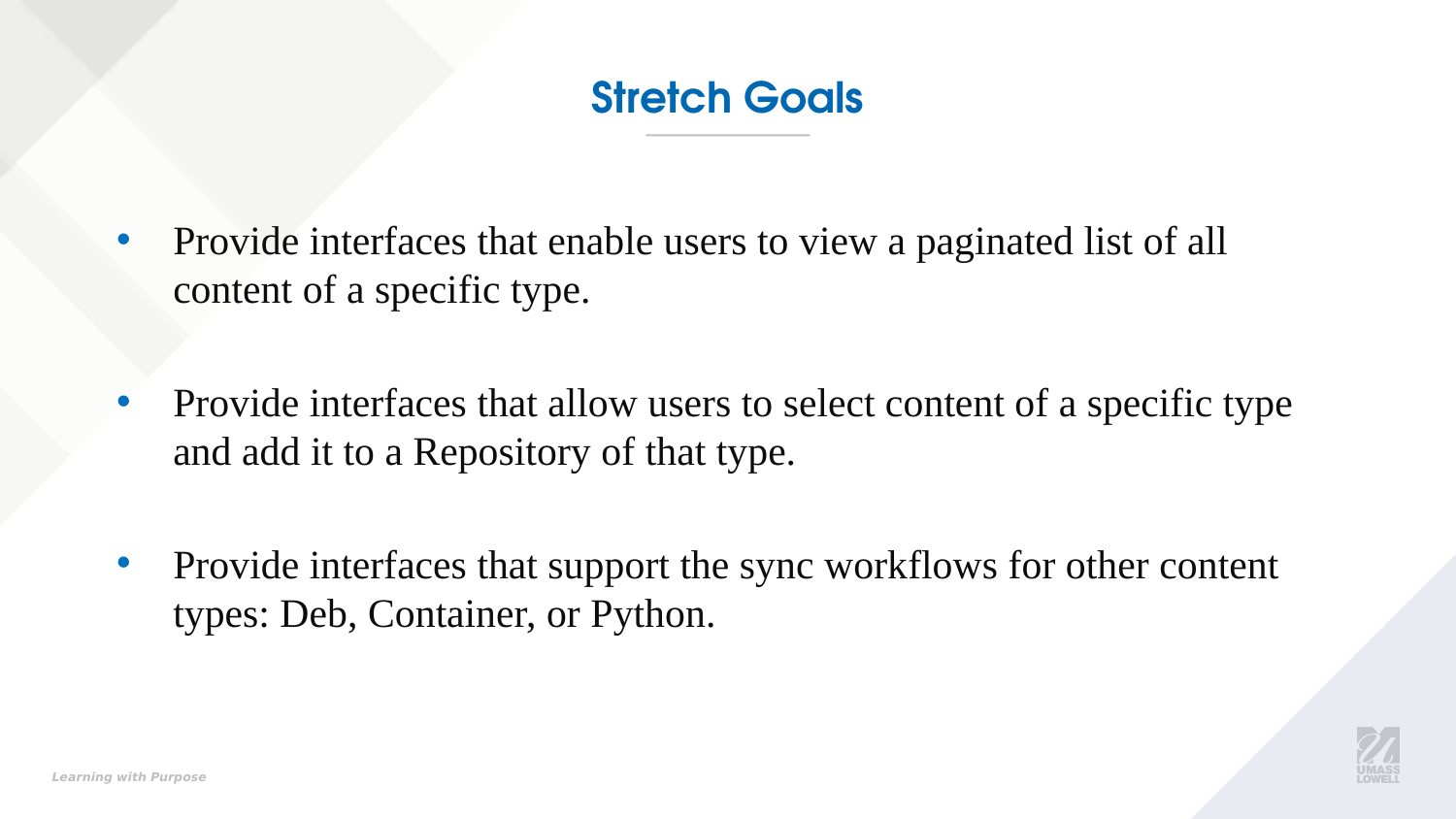

# Stretch Goals
Provide interfaces that enable users to view a paginated list of all content of a specific type.

Provide interfaces that allow users to select content of a specific type and add it to a Repository of that type.

Provide interfaces that support the sync workflows for other content types: Deb, Container, or Python.